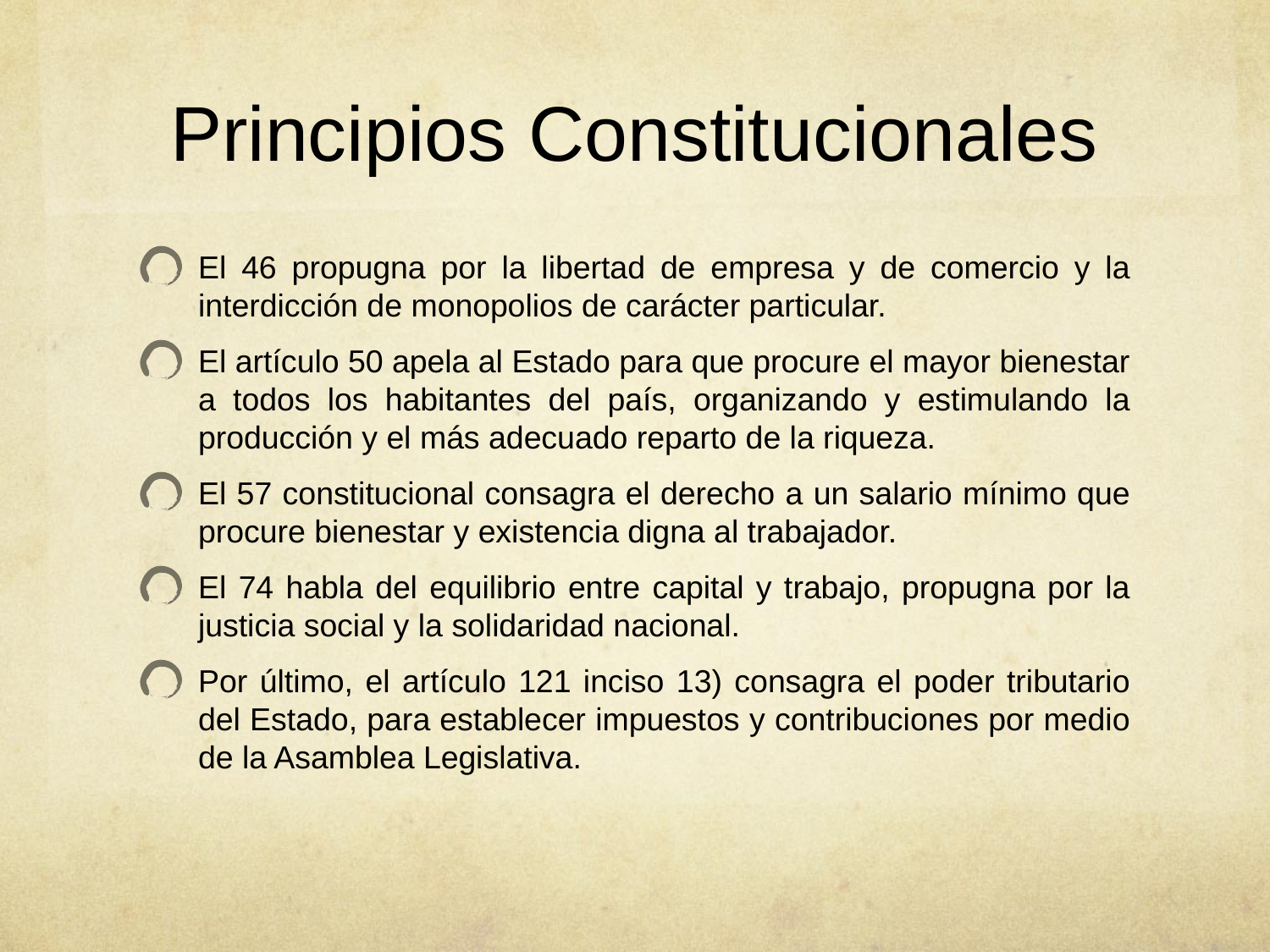

# Principios Constitucionales
El 46 propugna por la libertad de empresa y de comercio y la interdicción de monopolios de carácter particular.
El artículo 50 apela al Estado para que procure el mayor bienestar a todos los habitantes del país, organizando y estimulando la producción y el más adecuado reparto de la riqueza.
El 57 constitucional consagra el derecho a un salario mínimo que procure bienestar y existencia digna al trabajador.
El 74 habla del equilibrio entre capital y trabajo, propugna por la justicia social y la solidaridad nacional.
Por último, el artículo 121 inciso 13) consagra el poder tributario del Estado, para establecer impuestos y contribuciones por medio de la Asamblea Legislativa.